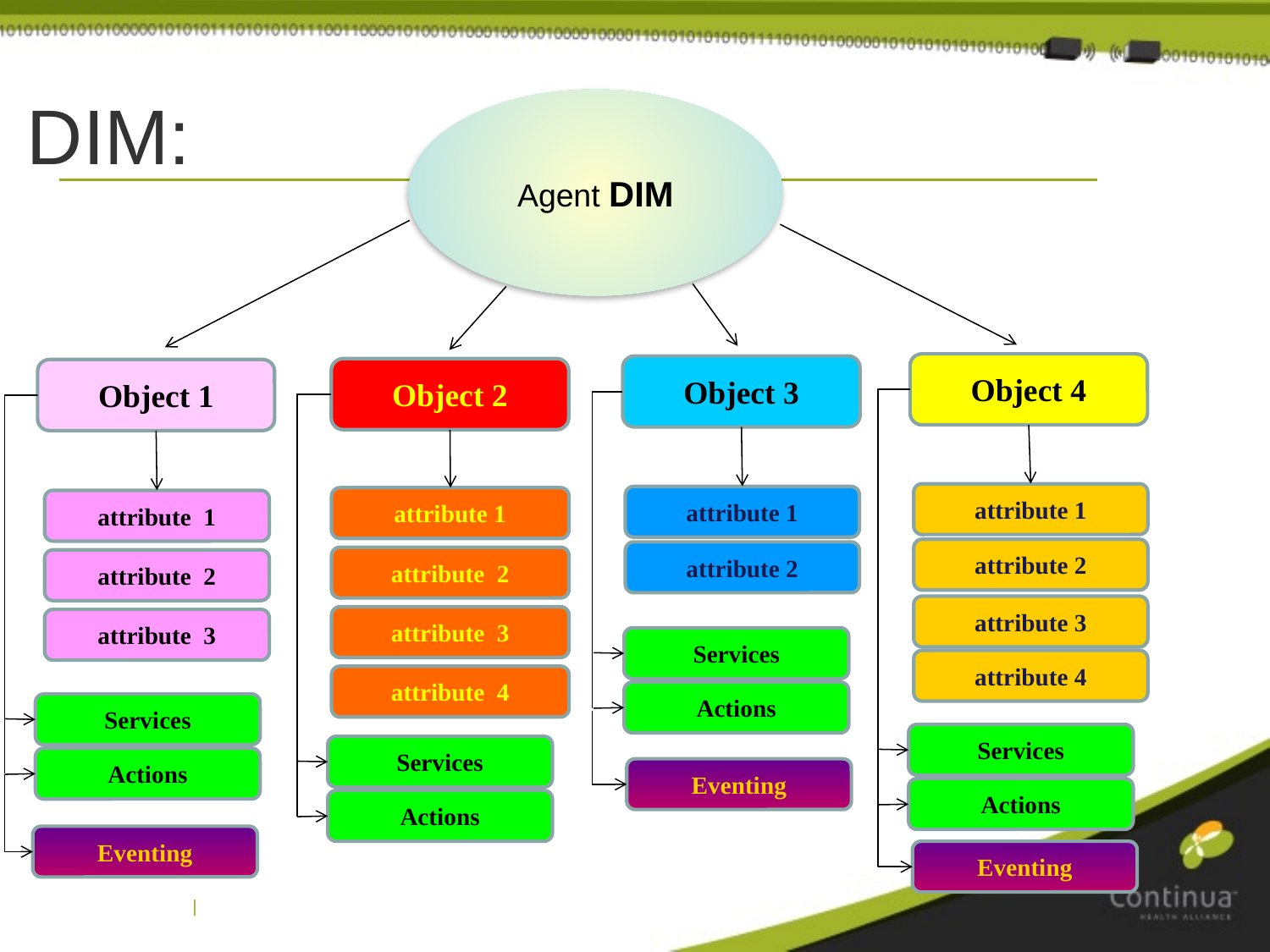

DIM:
Agent DIM
Object 4
Object 3
Object 2
Object 1

attribute 1
attribute 1
attribute 1
attribute  1
attribute 2
attribute 2
attribute  2
attribute  2
attribute 3
attribute  3
attribute  3
Services
attribute 4
attribute  4
Actions
Services
Services
Services
Actions
Eventing
Actions
Actions
Eventing
Eventing